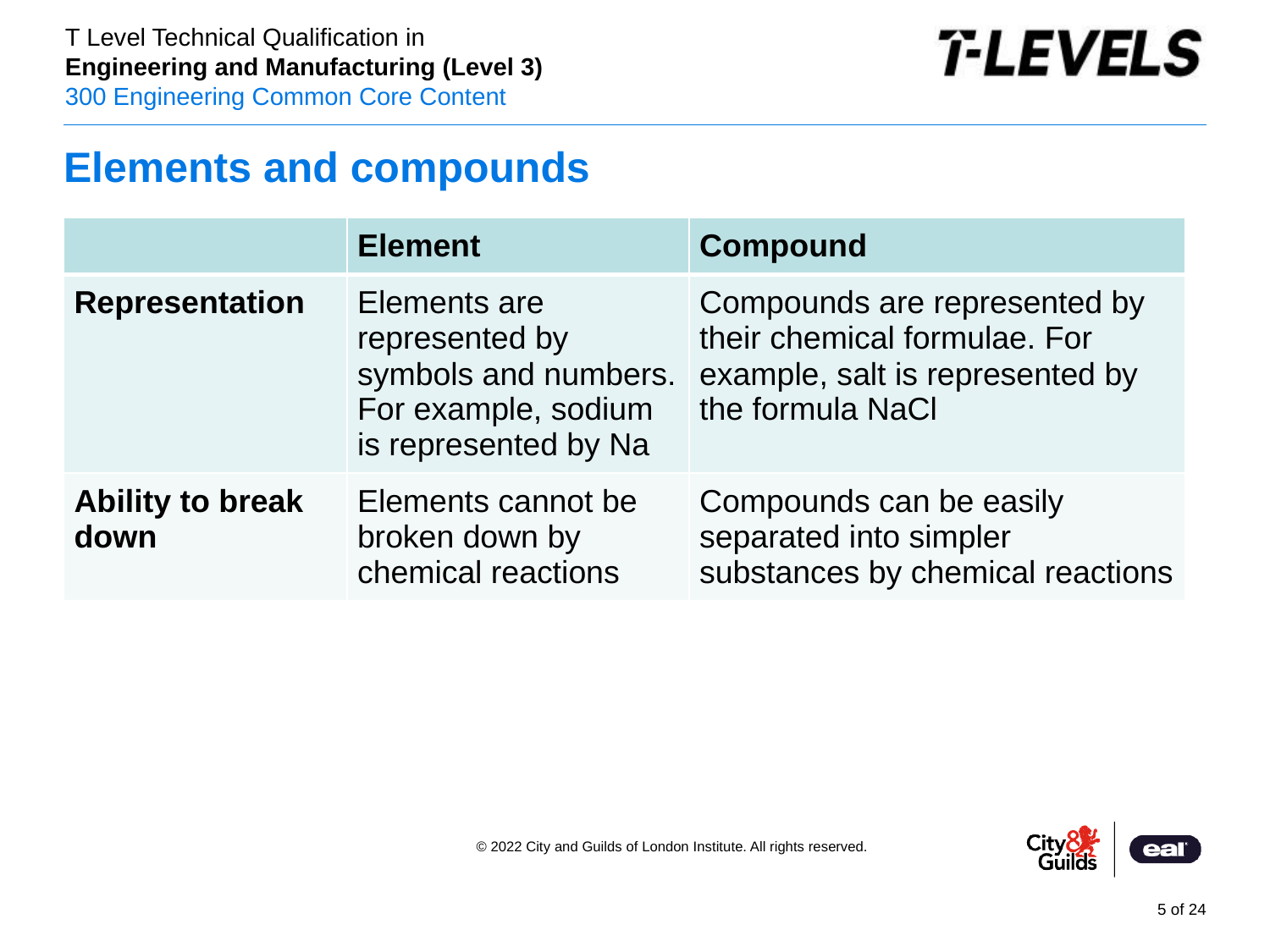

# Elements and compounds
|  | Element | Compound |
| --- | --- | --- |
| Representation | Elements are represented by symbols and numbers. For example, sodium is represented by Na | Compounds are represented by their chemical formulae. For example, salt is represented by the formula NaCl |
| Ability to break down | Elements cannot be broken down by chemical reactions | Compounds can be easily separated into simpler substances by chemical reactions |